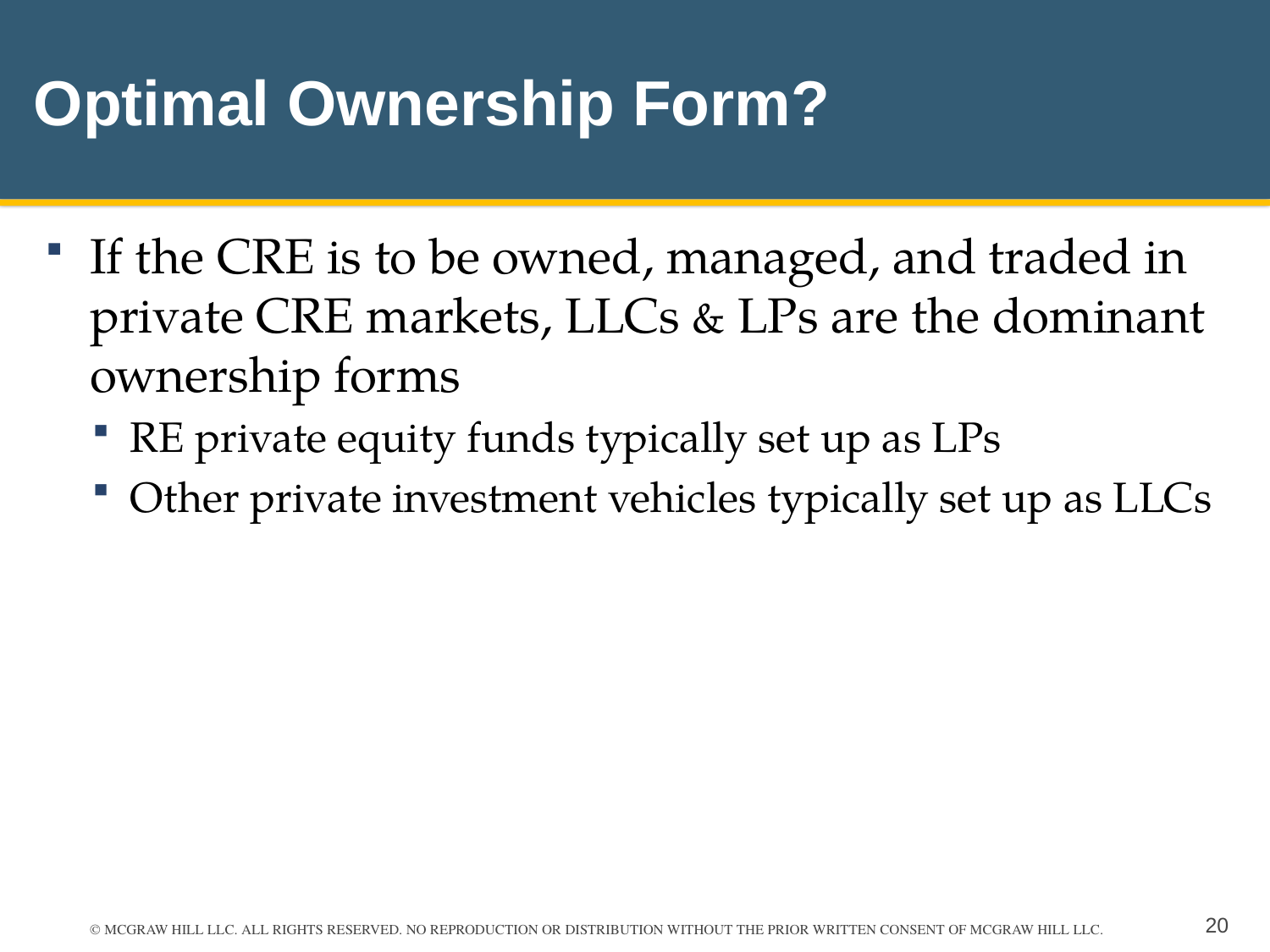

# Optimal Ownership Form?
If the CRE is to be owned, managed, and traded in private CRE markets, LLCs & LPs are the dominant ownership forms
RE private equity funds typically set up as LPs
Other private investment vehicles typically set up as LLCs
© MCGRAW HILL LLC. ALL RIGHTS RESERVED. NO REPRODUCTION OR DISTRIBUTION WITHOUT THE PRIOR WRITTEN CONSENT OF MCGRAW HILL LLC.
20